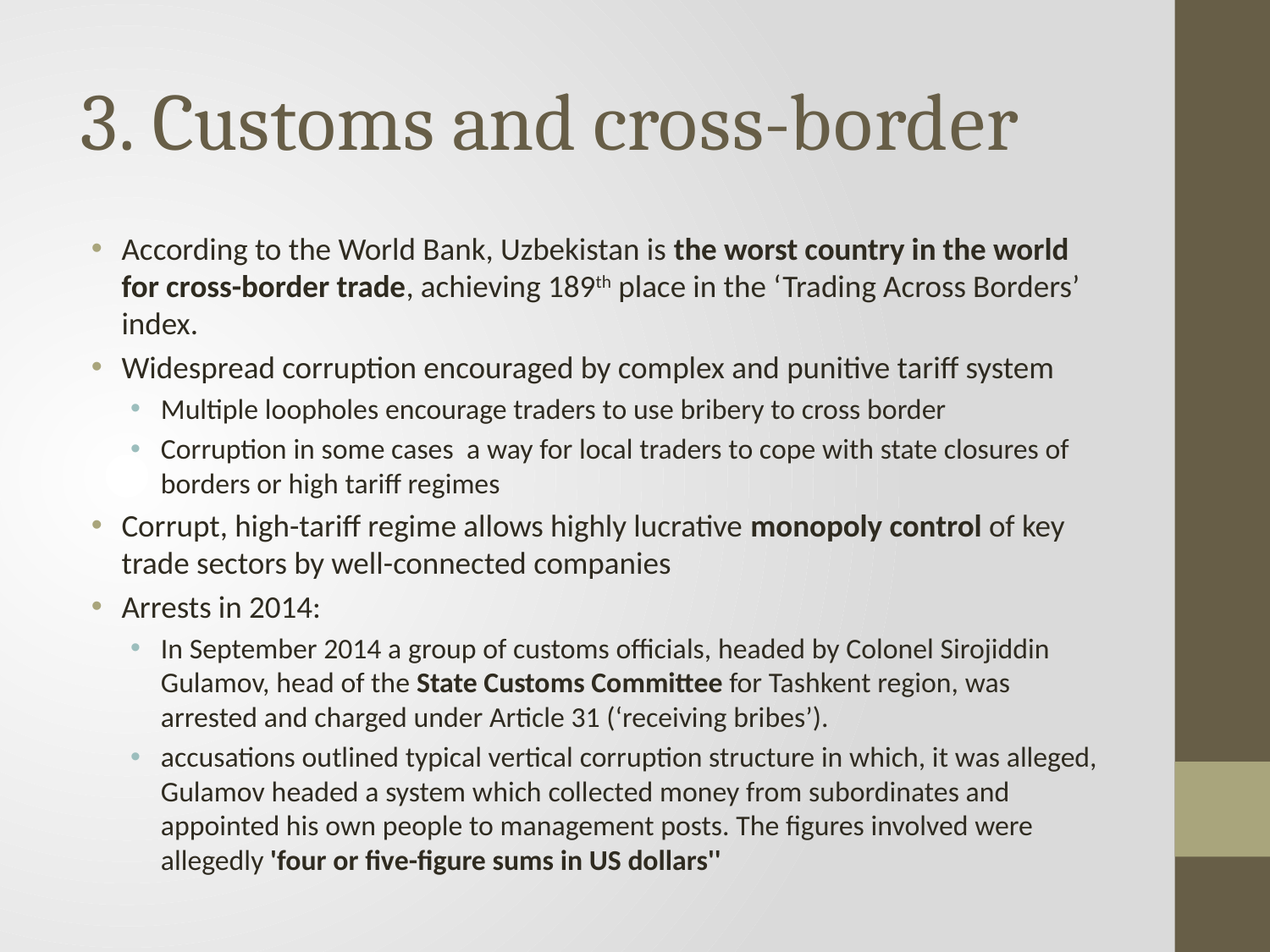

# 3. Customs and cross-border
According to the World Bank, Uzbekistan is the worst country in the world for cross-border trade, achieving 189th place in the ‘Trading Across Borders’ index.
Widespread corruption encouraged by complex and punitive tariff system
Multiple loopholes encourage traders to use bribery to cross border
Corruption in some cases  a way for local traders to cope with state closures of borders or high tariff regimes
Corrupt, high-tariff regime allows highly lucrative monopoly control of key trade sectors by well-connected companies
Arrests in 2014:
In September 2014 a group of customs officials, headed by Colonel Sirojiddin Gulamov, head of the State Customs Committee for Tashkent region, was arrested and charged under Article 31 (‘receiving bribes’).
accusations outlined typical vertical corruption structure in which, it was alleged, Gulamov headed a system which collected money from subordinates and appointed his own people to management posts. The figures involved were allegedly 'four or five-figure sums in US dollars''